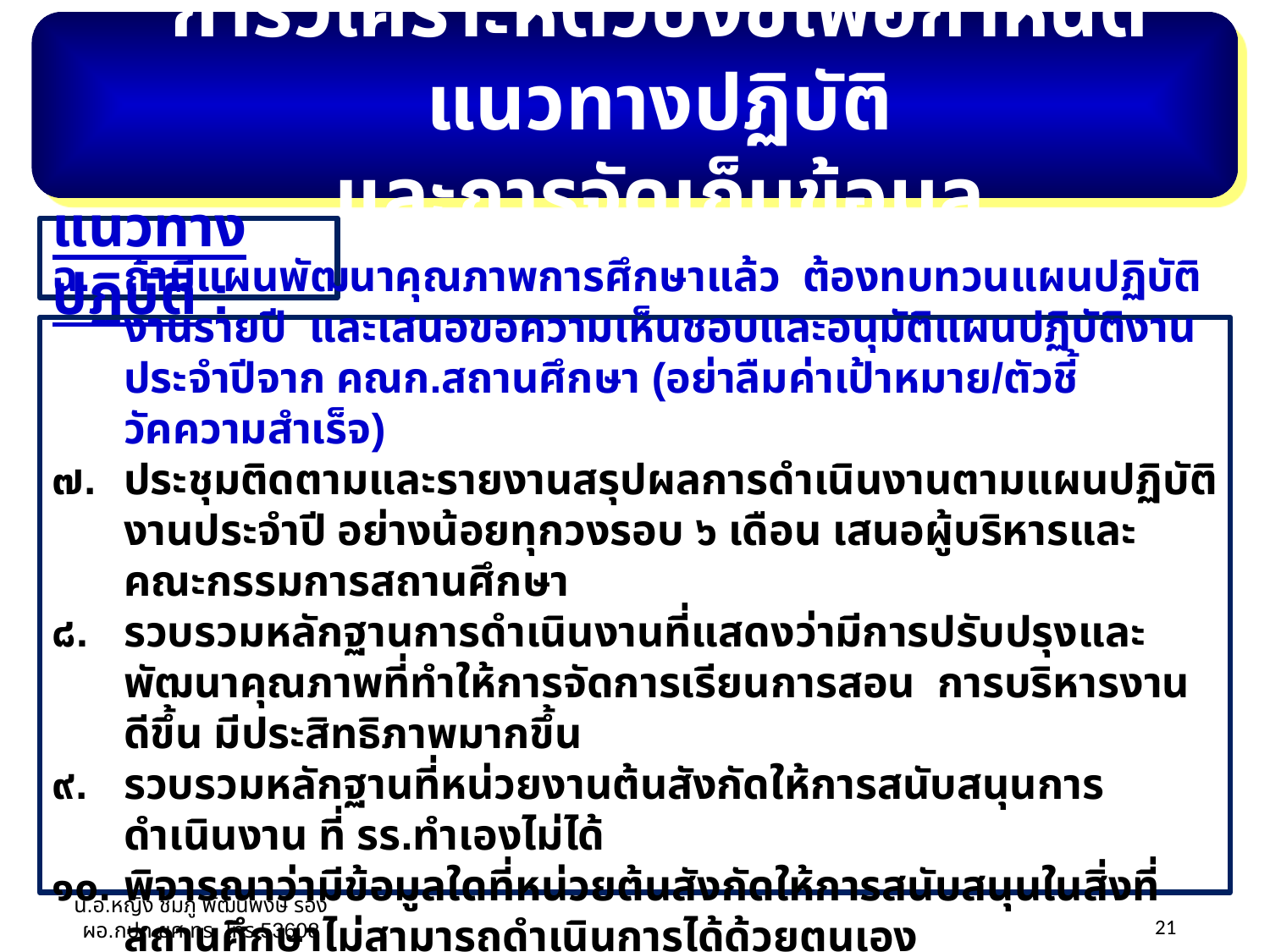

การวิเคราะห์ตัวบ่งชี้เพื่อกำหนดแนวทางปฏิบัติ
และการจัดเก็บข้อมูล
แนวทางปฏิบัติ :
ถ้ามีแผนพัฒนาคุณภาพการศึกษาแล้ว  ต้องทบทวนแผนปฏิบัติงานรายปี  และเสนอขอความเห็นชอบและอนุมัติแผนปฏิบัติงานประจำปีจาก คณก.สถานศึกษา (อย่าลืมค่าเป้าหมาย/ตัวชี้
	วัคความสำเร็จ)
๗.	ประชุมติดตามและรายงานสรุปผลการดำเนินงานตามแผนปฏิบัติงานประจำปี อย่างน้อยทุกวงรอบ ๖ เดือน เสนอผู้บริหารและคณะกรรมการสถานศึกษา
๘.	รวบรวมหลักฐานการดำเนินงานที่แสดงว่ามีการปรับปรุงและพัฒนาคุณภาพที่ทำให้การจัดการเรียนการสอน  การบริหารงาน ดีขึ้น มีประสิทธิภาพมากขึ้น
๙.	รวบรวมหลักฐานที่หน่วยงานต้นสังกัดให้การสนับสนุนการดำเนินงาน ที่ รร.ทำเองไม่ได้
๑๐.	พิจารณาว่ามีข้อมูลใดที่หน่วยต้นสังกัดให้การสนับสนุนในสิ่งที่สถานศึกษาไม่สามารถดำเนินการได้ด้วยตนเอง
26/03/55
น.อ.หญิง ชมภู พัฒนพงษ์ รอง ผอ.กปภ.ยศ.ทร. โทร 53608
21